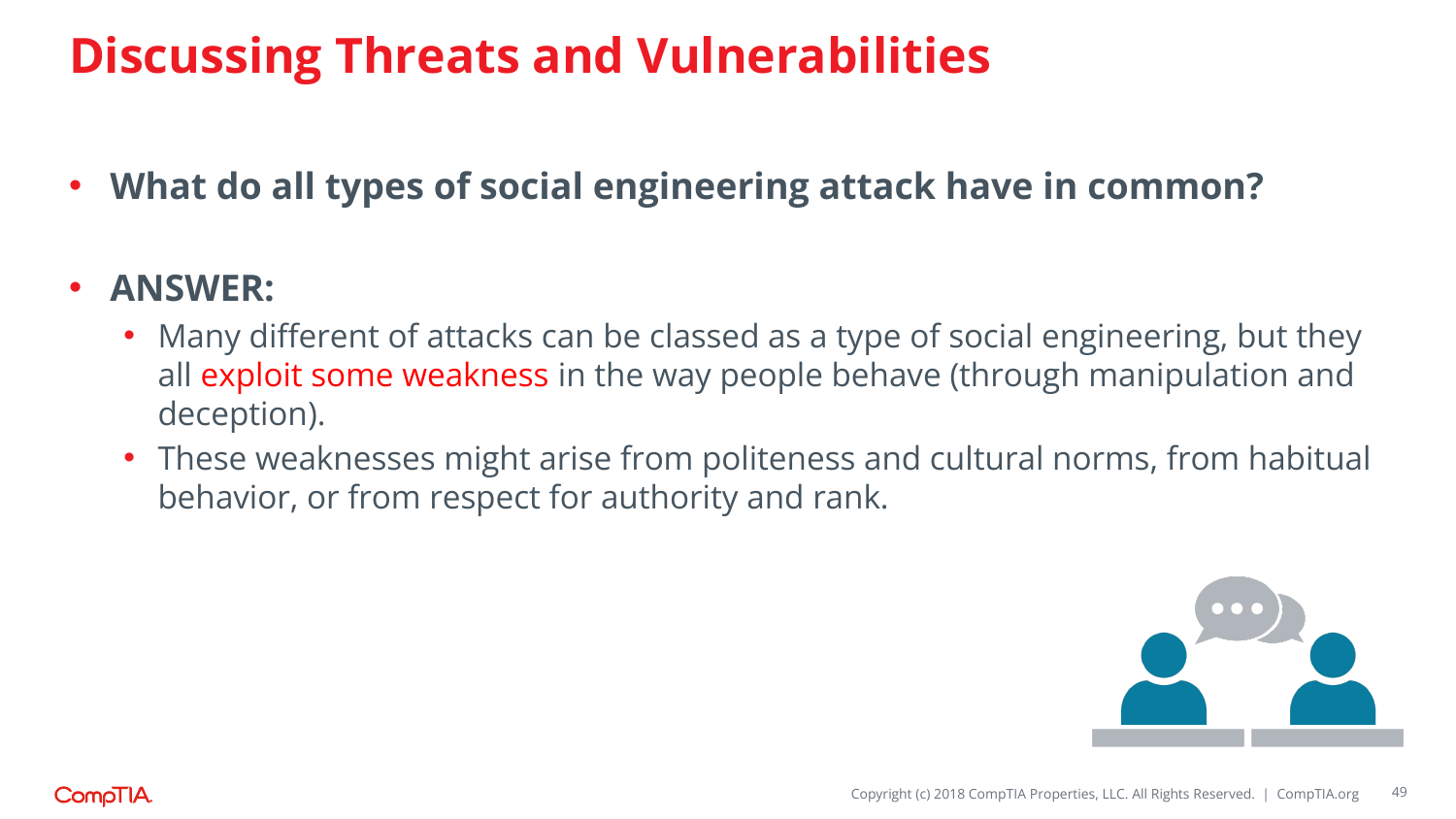

# Discussing Threats and Vulnerabilities
What do all types of social engineering attack have in common?

ANSWER:
Many different of attacks can be classed as a type of social engineering, but they all exploit some weakness in the way people behave (through manipulation and deception).
These weaknesses might arise from politeness and cultural norms, from habitual behavior, or from respect for authority and rank.
49